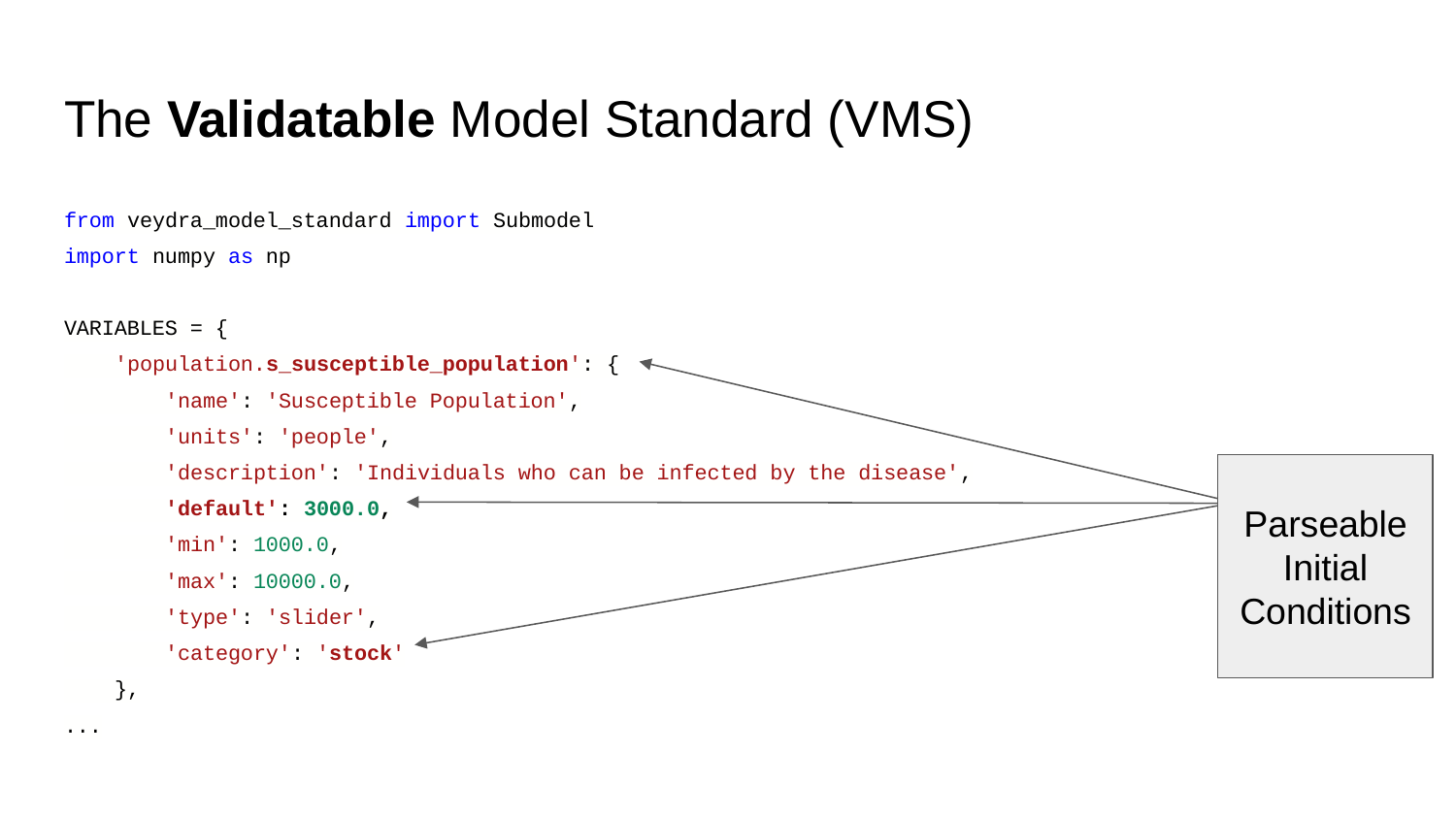

# The Validatable Model Standard (VMS)
from veydra_model_standard import Submodel
import numpy as np

VARIABLES = {
    'population.s_susceptible_population': {
        'name': 'Susceptible Population',
        'units': 'people',
        'description': 'Individuals who can be infected by the disease',
        'default': 3000.0,
        'min': 1000.0,
        'max': 10000.0,
        'type': 'slider',
        'category': 'stock'
    },
...
Parseable Initial Conditions